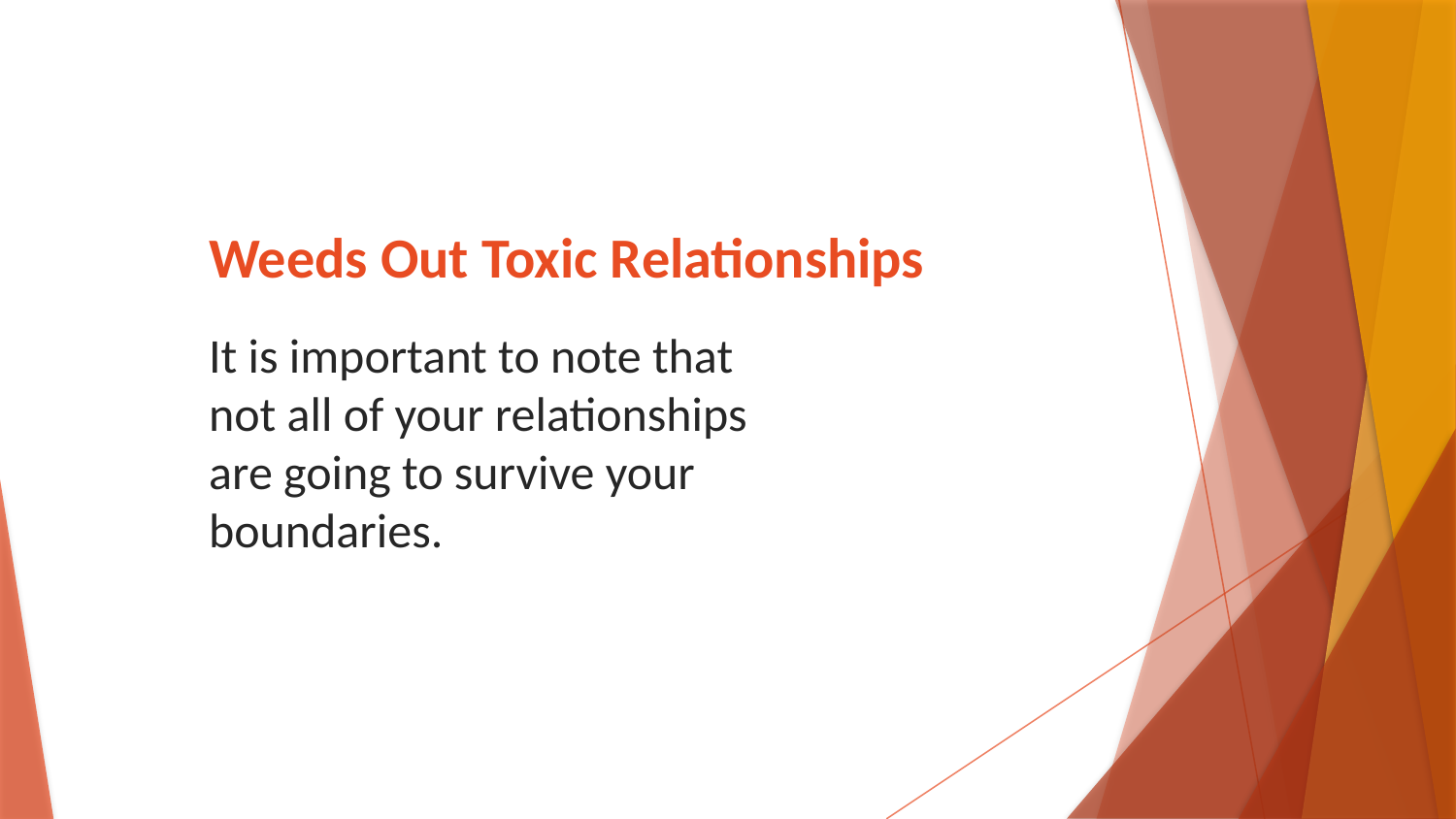

# Weeds Out Toxic Relationships
It is important to note that not all of your relationships are going to survive your boundaries.